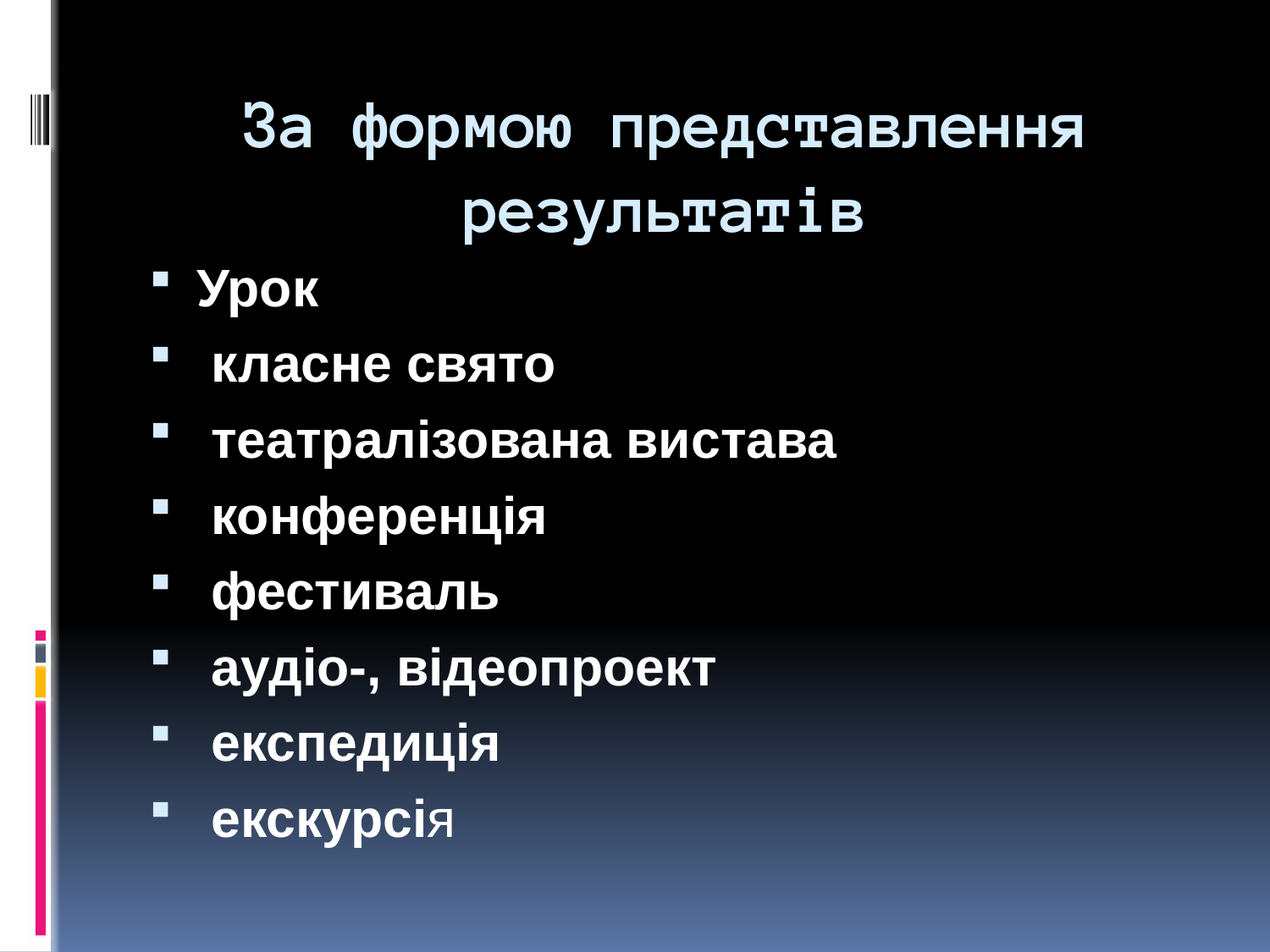

# За формою представлення результатів
Урок
 класне свято
 театралізована вистава
 конференція
 фестиваль
 аудіо-, відеопроект
 експедиція
 екскурсія